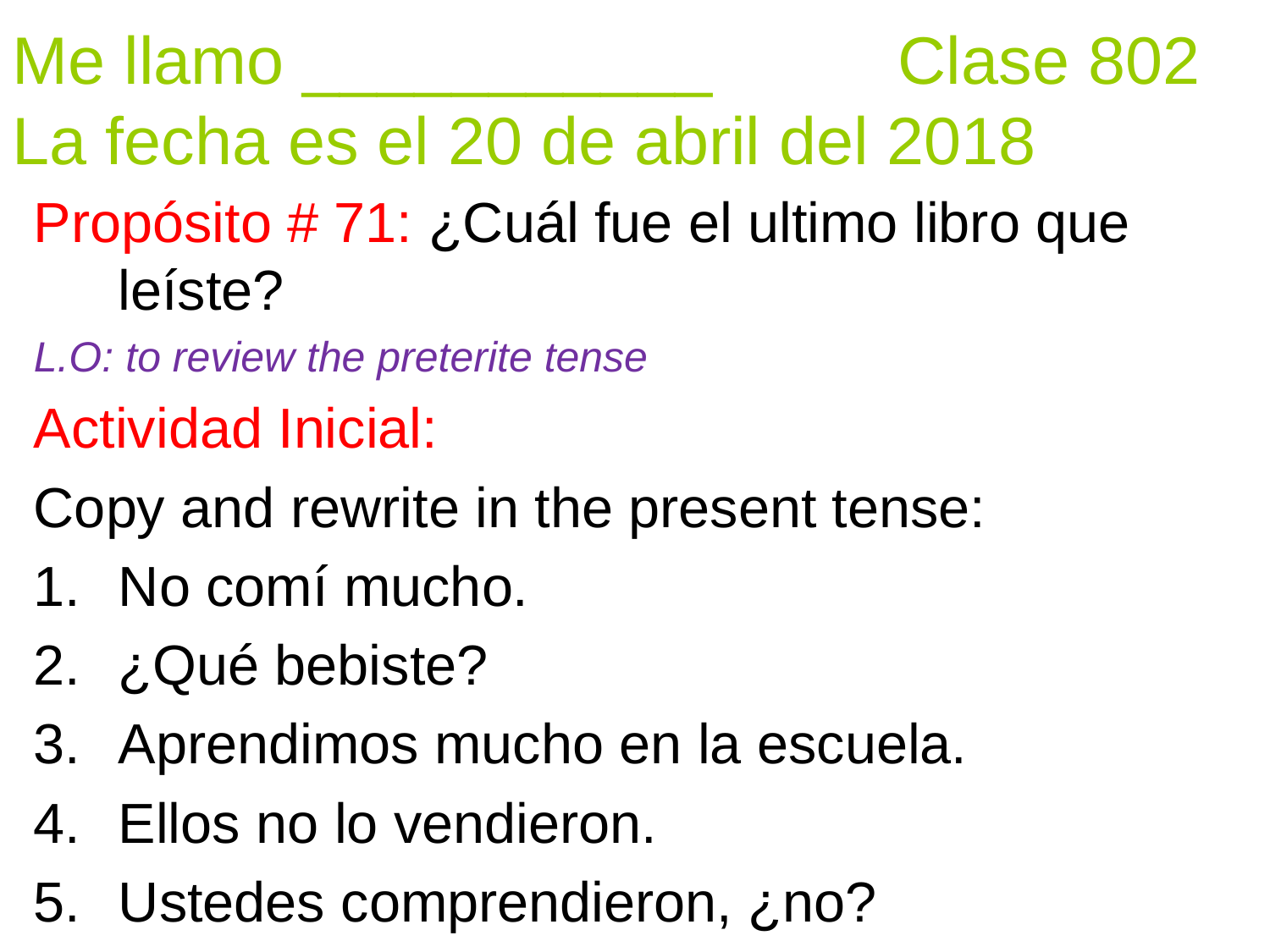

Me llamo ___________          Clase 802
La fecha es el 20 de abril del 2018
Propósito # 71: ¿Cuál fue el ultimo libro que leíste?
L.O: to review the preterite tense
Actividad Inicial:
Copy and rewrite in the present tense:
No comí mucho.
¿Qué bebiste?
Aprendimos mucho en la escuela.
Ellos no lo vendieron.
Ustedes comprendieron, ¿no?